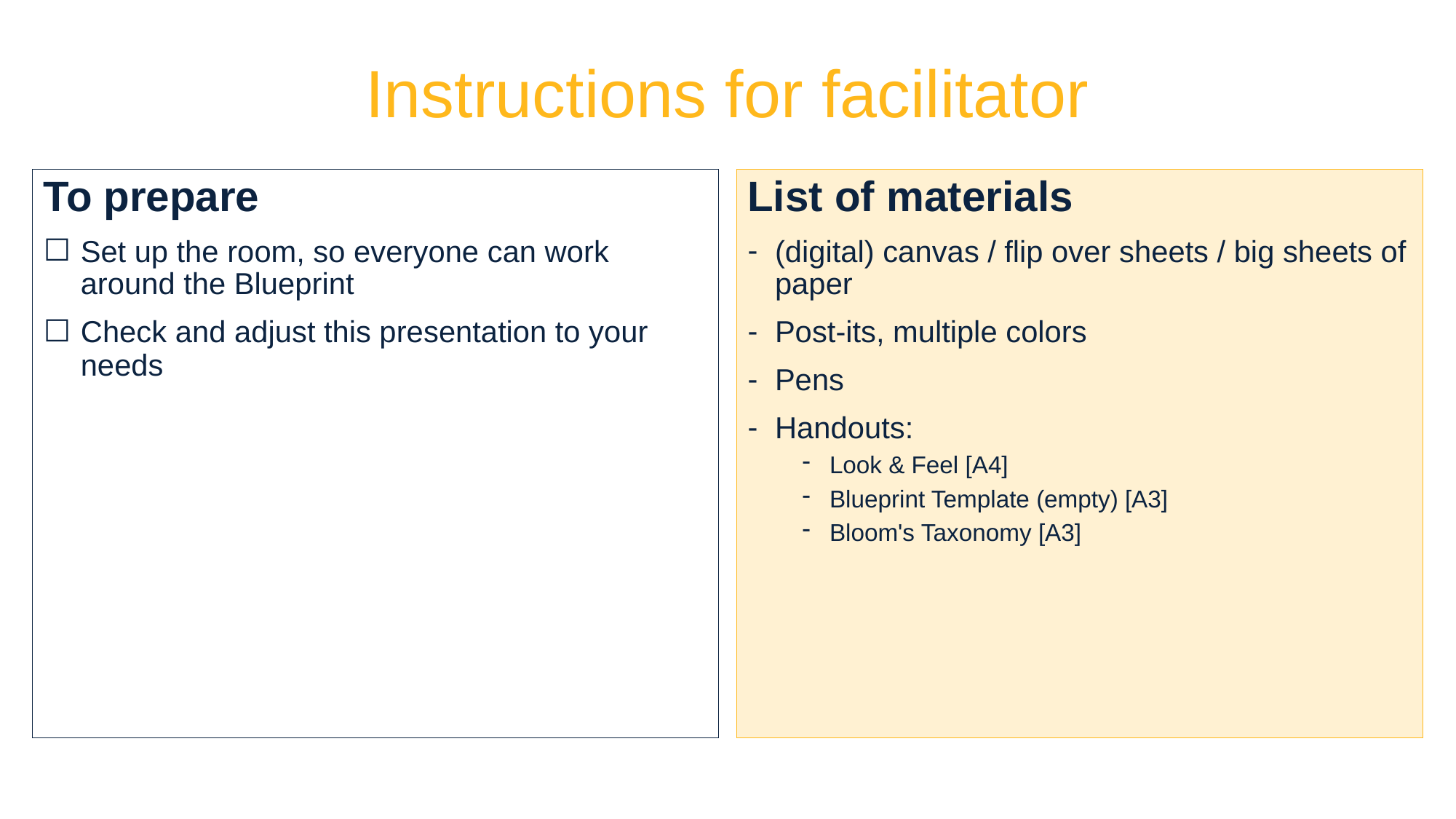

# Instructions for facilitator
To prepare
Set up the room, so everyone can work around the Blueprint
Check and adjust this presentation to your needs
List of materials
(digital) canvas / flip over sheets / big sheets of paper
Post-its, multiple colors
Pens
Handouts:
Look & Feel [A4]
Blueprint Template (empty) [A3]
Bloom's Taxonomy [A3]